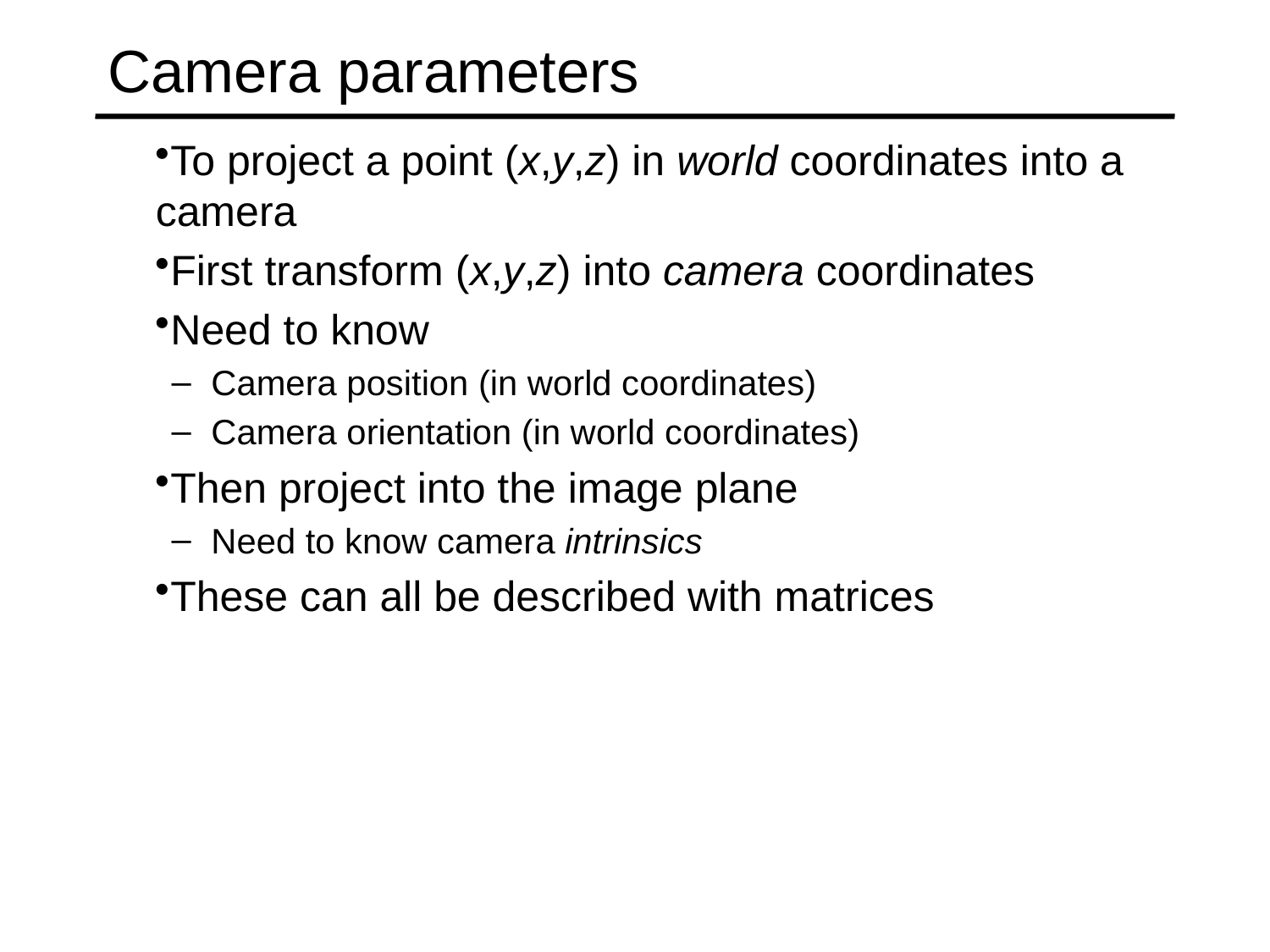

# Camera parameters
To project a point (x,y,z) in world coordinates into a camera
First transform (x,y,z) into camera coordinates
Need to know
Camera position (in world coordinates)
Camera orientation (in world coordinates)
Then project into the image plane
Need to know camera intrinsics
These can all be described with matrices